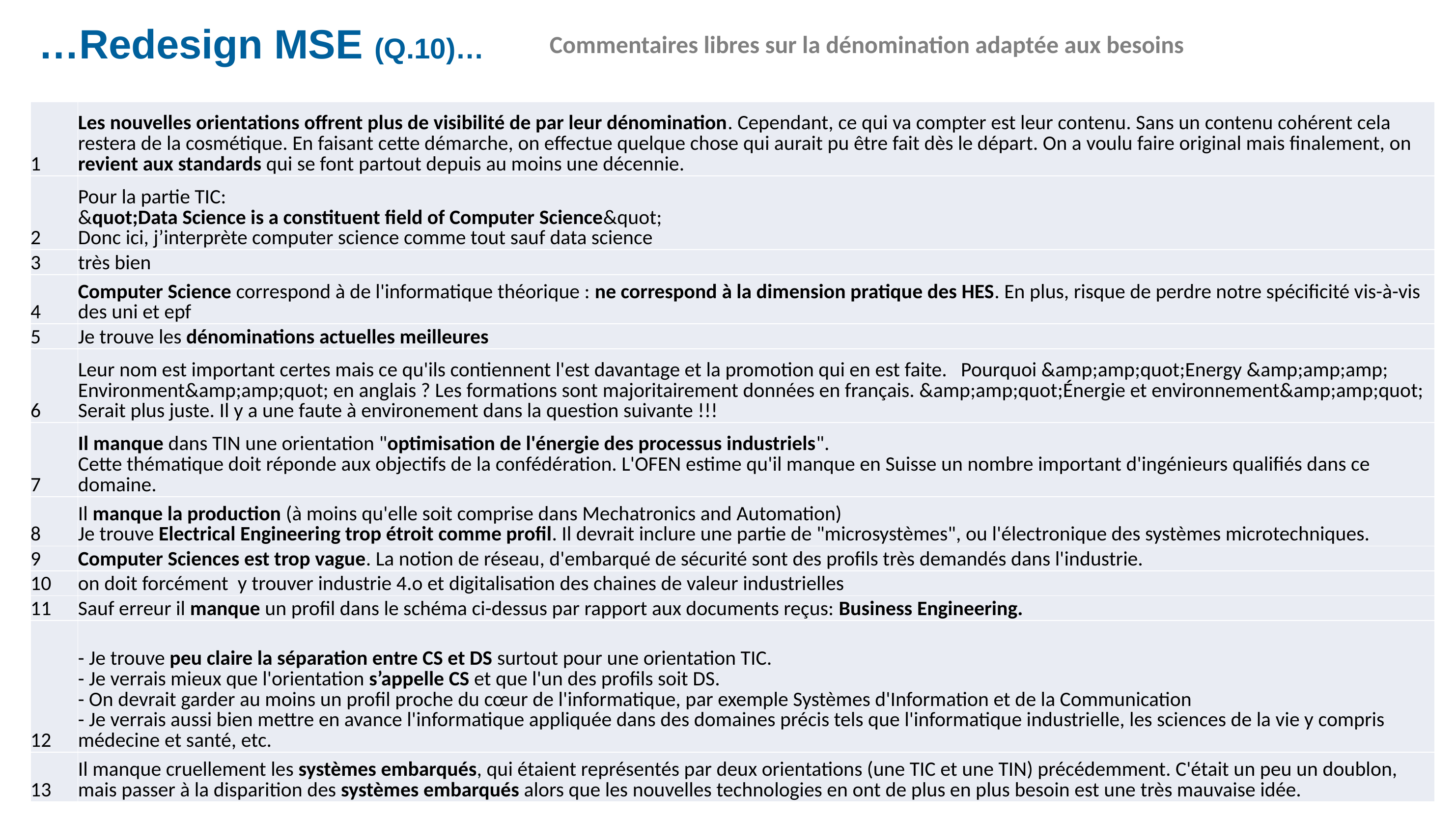

# …Redesign MSE (Q.10)…
Commentaires libres sur la dénomination adaptée aux besoins
| 1 | Les nouvelles orientations offrent plus de visibilité de par leur dénomination. Cependant, ce qui va compter est leur contenu. Sans un contenu cohérent cela restera de la cosmétique. En faisant cette démarche, on effectue quelque chose qui aurait pu être fait dès le départ. On a voulu faire original mais finalement, on revient aux standards qui se font partout depuis au moins une décennie. |
| --- | --- |
| 2 | Pour la partie TIC: &quot;Data Science is a constituent field of Computer Science&quot; Donc ici, j’interprète computer science comme tout sauf data science |
| 3 | très bien |
| 4 | Computer Science correspond à de l'informatique théorique : ne correspond à la dimension pratique des HES. En plus, risque de perdre notre spécificité vis-à-vis des uni et epf |
| 5 | Je trouve les dénominations actuelles meilleures |
| 6 | Leur nom est important certes mais ce qu'ils contiennent l'est davantage et la promotion qui en est faite. Pourquoi &amp;amp;quot;Energy &amp;amp;amp; Environment&amp;amp;quot; en anglais ? Les formations sont majoritairement données en français. &amp;amp;quot;Énergie et environnement&amp;amp;quot; Serait plus juste. Il y a une faute à environement dans la question suivante !!! |
| 7 | Il manque dans TIN une orientation "optimisation de l'énergie des processus industriels". Cette thématique doit réponde aux objectifs de la confédération. L'OFEN estime qu'il manque en Suisse un nombre important d'ingénieurs qualifiés dans ce domaine. |
| 8 | Il manque la production (à moins qu'elle soit comprise dans Mechatronics and Automation) Je trouve Electrical Engineering trop étroit comme profil. Il devrait inclure une partie de "microsystèmes", ou l'électronique des systèmes microtechniques. |
| 9 | Computer Sciences est trop vague. La notion de réseau, d'embarqué de sécurité sont des profils très demandés dans l'industrie. |
| 10 | on doit forcément y trouver industrie 4.o et digitalisation des chaines de valeur industrielles |
| 11 | Sauf erreur il manque un profil dans le schéma ci-dessus par rapport aux documents reçus: Business Engineering. |
| 12 | - Je trouve peu claire la séparation entre CS et DS surtout pour une orientation TIC. - Je verrais mieux que l'orientation s’appelle CS et que l'un des profils soit DS. - On devrait garder au moins un profil proche du cœur de l'informatique, par exemple Systèmes d'Information et de la Communication - Je verrais aussi bien mettre en avance l'informatique appliquée dans des domaines précis tels que l'informatique industrielle, les sciences de la vie y compris médecine et santé, etc. |
| 13 | Il manque cruellement les systèmes embarqués, qui étaient représentés par deux orientations (une TIC et une TIN) précédemment. C'était un peu un doublon, mais passer à la disparition des systèmes embarqués alors que les nouvelles technologies en ont de plus en plus besoin est une très mauvaise idée. |